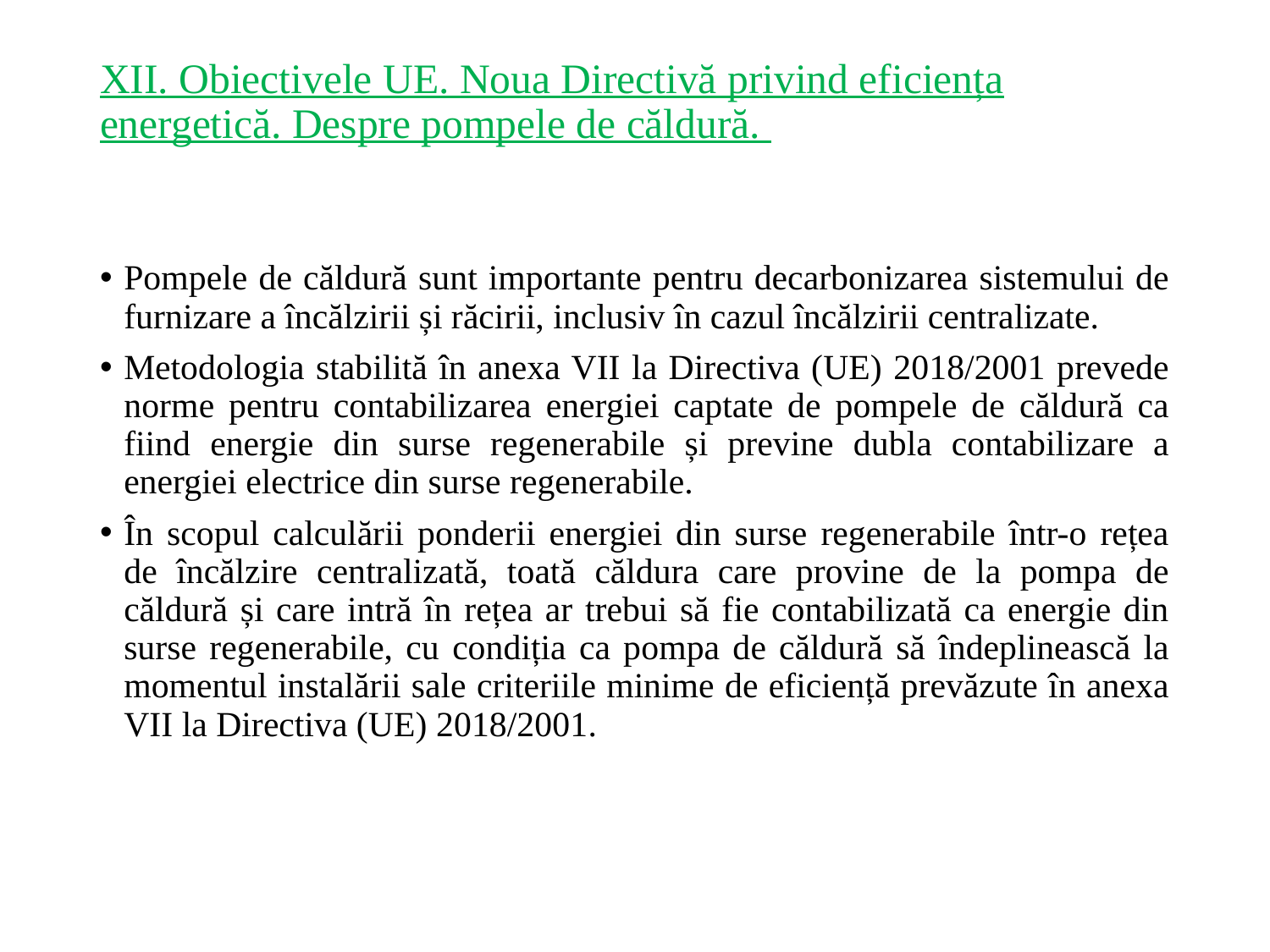

# XII. Obiectivele UE. Noua Directivă privind eficiența energetică. Despre pompele de căldură.
Pompele de căldură sunt importante pentru decarbonizarea sistemului de furnizare a încălzirii și răcirii, inclusiv în cazul încălzirii centralizate.
Metodologia stabilită în anexa VII la Directiva (UE) 2018/2001 prevede norme pentru contabilizarea energiei captate de pompele de căldură ca fiind energie din surse regenerabile și previne dubla contabilizare a energiei electrice din surse regenerabile.
În scopul calculării ponderii energiei din surse regenerabile într-o rețea de încălzire centralizată, toată căldura care provine de la pompa de căldură și care intră în rețea ar trebui să fie contabilizată ca energie din surse regenerabile, cu condiția ca pompa de căldură să îndeplinească la momentul instalării sale criteriile minime de eficiență prevăzute în anexa VII la Directiva (UE) 2018/2001.